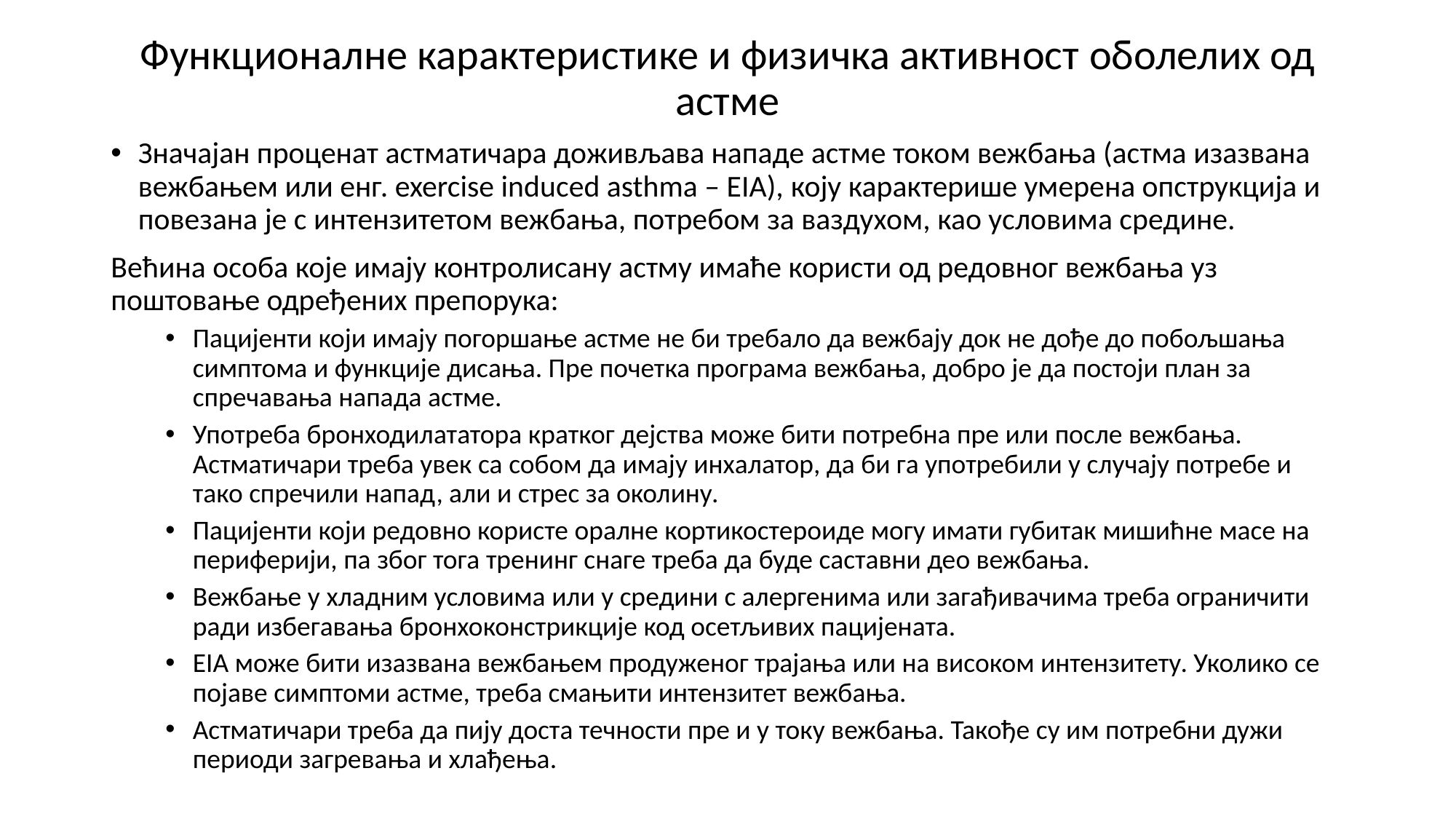

# Функционалне карактеристике и физичка активност оболелих од астме
Значајан проценат астматичара доживљава нападе астме током вежбања (астма изазвана вежбањем или енг. exercise induced asthma – EIA), коју карактерише умерена опструкција и повезана је с интензитетом вежбања, потребом за ваздухом, као условима средине.
Већина особа које имају контролисану астму имаће користи од редовног вежбања уз поштовање одређених препорука:
Пацијенти који имају погоршање астме не би требало да вежбају док не дође до побољшања симптома и функције дисања. Пре почетка програма вежбања, добро је да постоји план за спречавања напада астме.
Употреба бронходилататора кратког дејства може бити потребна пре или после вежбања. Астматичари треба увек са собом да имају инхалатор, да би га употребили у случају потребе и тако спречили напад, али и стрес за околину.
Пацијенти који редовно користе оралне кортикостероиде могу имати губитак мишићне масе на периферији, па због тога тренинг снаге треба да буде саставни део вежбања.
Вежбање у хладним условима или у средини с алергенима или загађивачима треба ограничити ради избегавања бронхоконстрикције код осетљивих пацијената.
EIA може бити изазвана вежбањем продуженог трајања или на високом интензитету. Уколико се појаве симптоми астме, треба смањити интензитет вежбања.
Астматичари треба да пију доста течности пре и у току вежбања. Такође су им потребни дужи периоди загревања и хлађења.